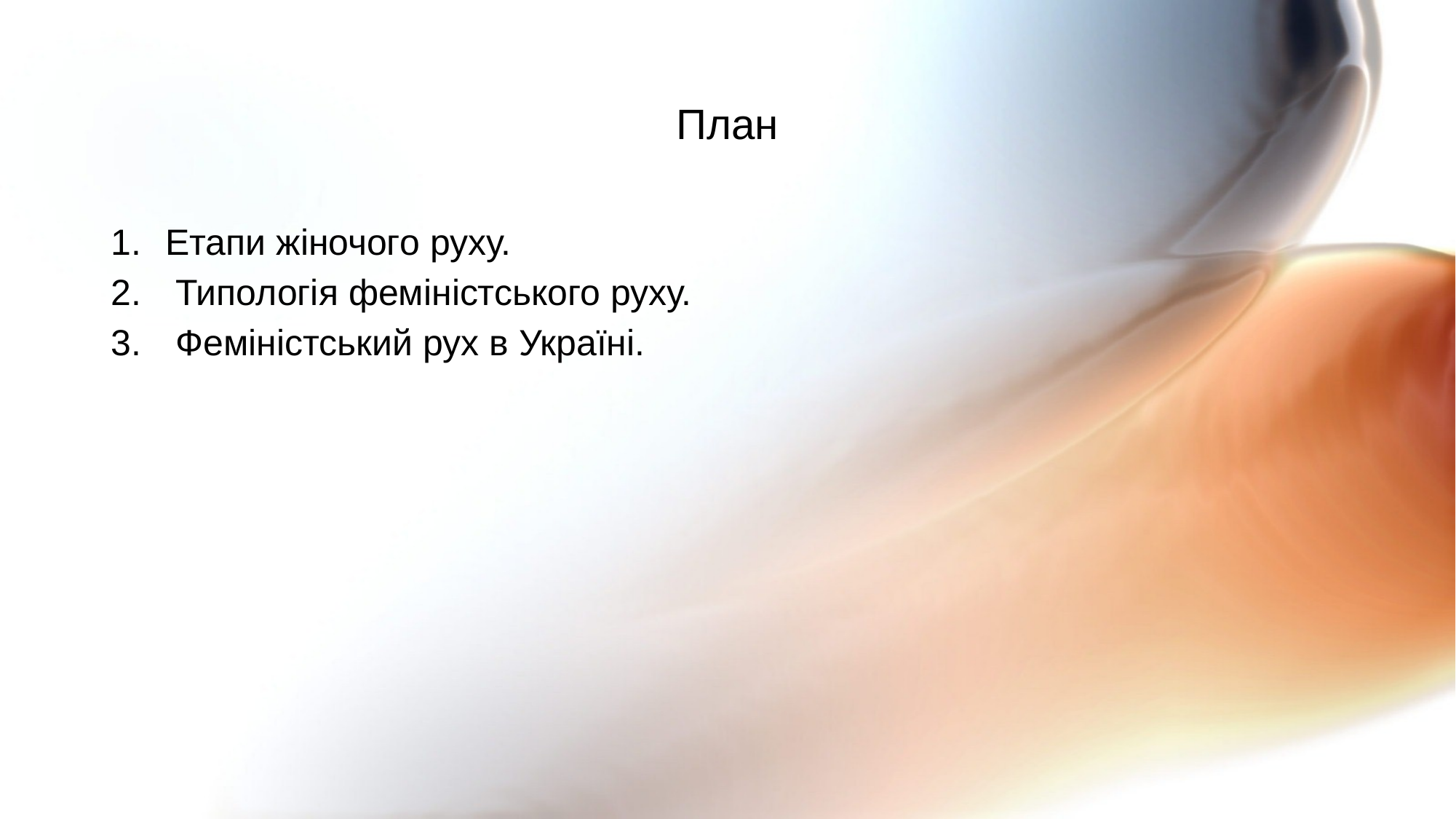

# План
Етапи жіночого руху.
 Типологія феміністського руху.
 Феміністський рух в Україні.